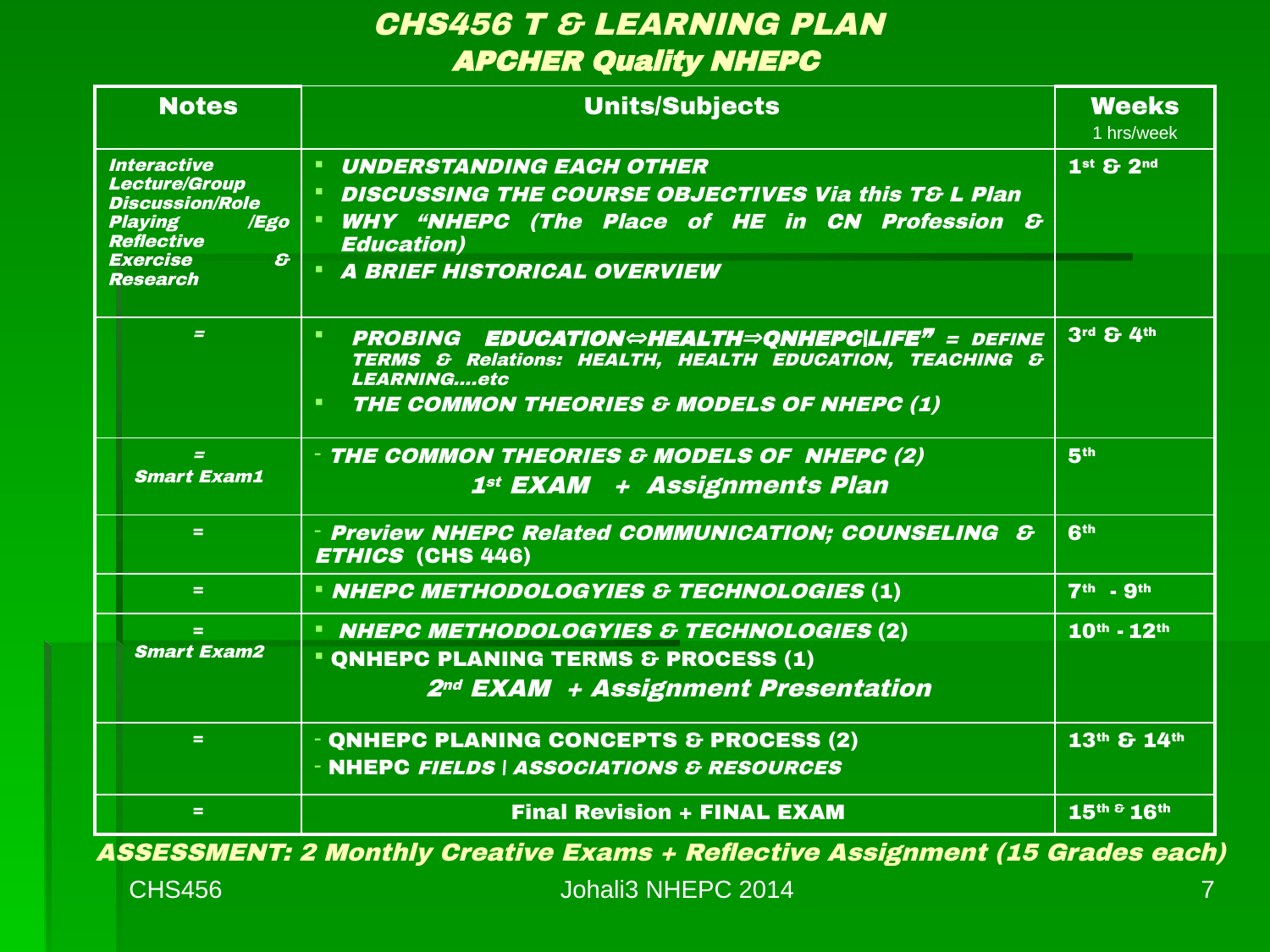

# CHS456 T & LEARNING PLAN APCHER Quality NHEPC
| Notes | Units/Subjects | Weeks 1 hrs/week |
| --- | --- | --- |
| Interactive Lecture/Group Discussion/Role Playing /Ego Reflective Exercise & Research | UNDERSTANDING EACH OTHER DISCUSSING THE COURSE OBJECTIVES Via this T& L Plan WHY “NHEPC (The Place of HE in CN Profession & Education) A BRIEF HISTORICAL OVERVIEW | 1st & 2nd |
| = | PROBING EDUCATION⇔HEALTH⇒QNHEPC\LIFE” = DEFINE TERMS & Relations: HEALTH, HEALTH EDUCATION, TEACHING & LEARNING….etc THE COMMON THEORIES & MODELS OF NHEPC (1) | 3rd & 4th |
| = Smart Exam1 | THE COMMON THEORIES & MODELS OF NHEPC (2) 1st EXAM + Assignments Plan | 5th |
| = | Preview NHEPC Related COMMUNICATION; COUNSELING & ETHICS (CHS 446) | 6th |
| = | NHEPC METHODOLOGYIES & TECHNOLOGIES (1) | 7th - 9th |
| = Smart Exam2 | NHEPC METHODOLOGYIES & TECHNOLOGIES (2) QNHEPC PLANING TERMS & PROCESS (1) 2nd EXAM + Assignment Presentation | 10th - 12th |
| = | QNHEPC PLANING CONCEPTS & PROCESS (2) NHEPC FIELDS \ ASSOCIATIONS & RESOURCES | 13th & 14th |
| = | Final Revision + FINAL EXAM | 15th & 16th |
ASSESSMENT: 2 Monthly Creative Exams + Reflective Assignment (15 Grades each)
CHS456
Johali3 NHEPC 2014
7